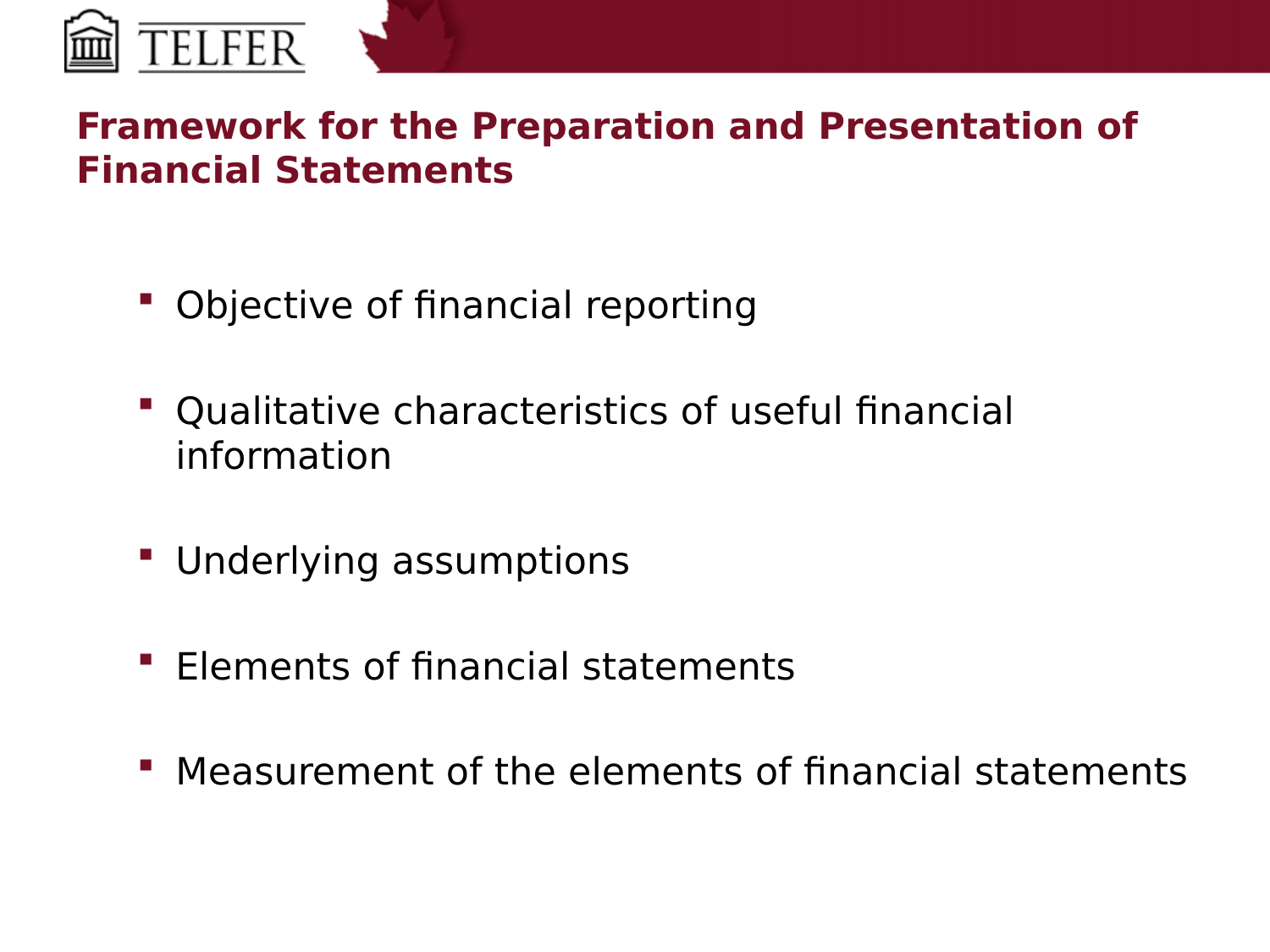

# Framework for the Preparation and Presentation of Financial Statements

Objective of financial reporting

Qualitative characteristics of useful financial information

Underlying assumptions

Elements of financial statements

Measurement of the elements of financial statements